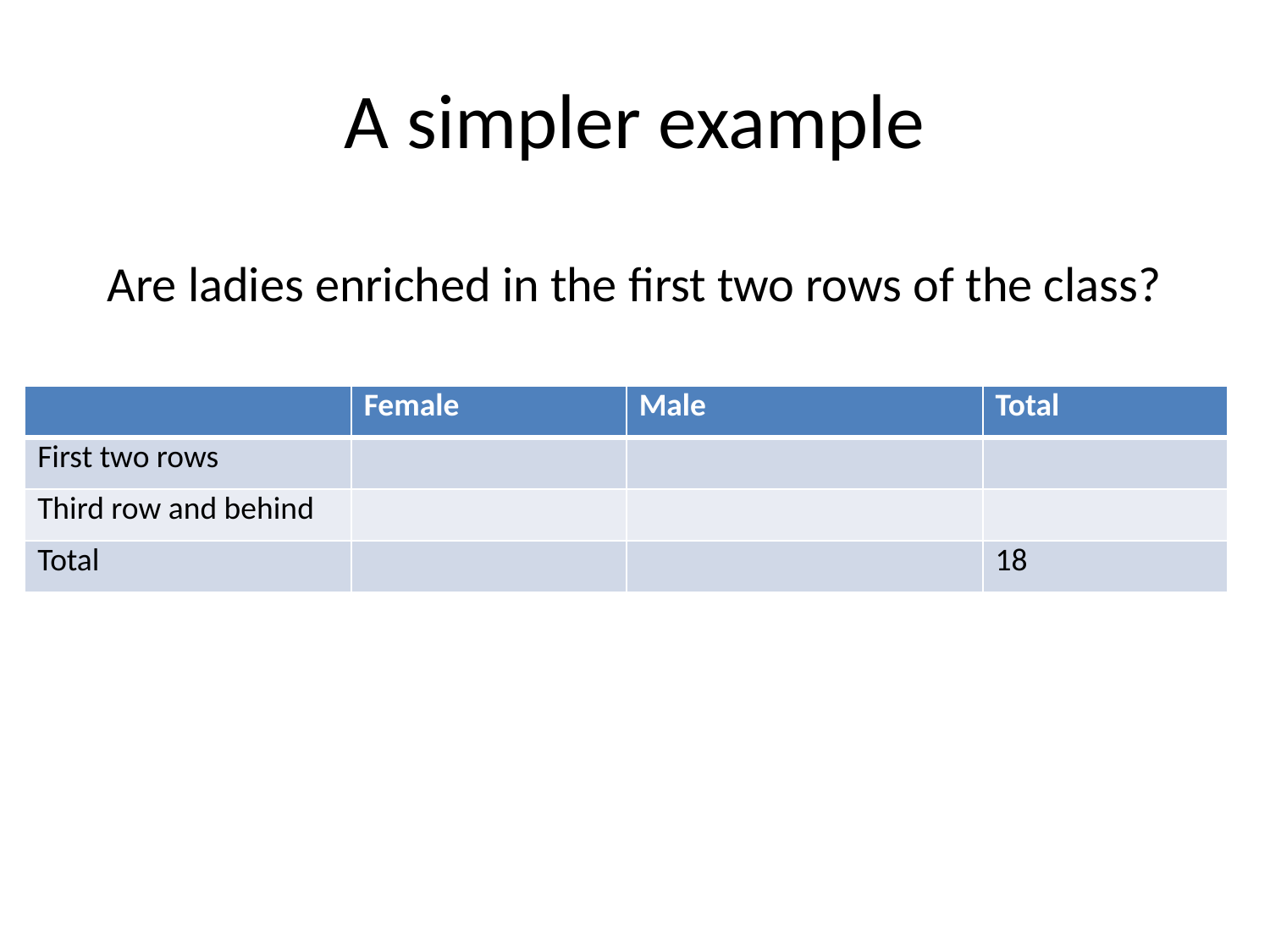

# A simpler example
Are ladies enriched in the first two rows of the class?
|  | Female | Male | Total |
| --- | --- | --- | --- |
| First two rows |  |  |  |
| Third row and behind |  |  |  |
| Total |  |  | 18 |